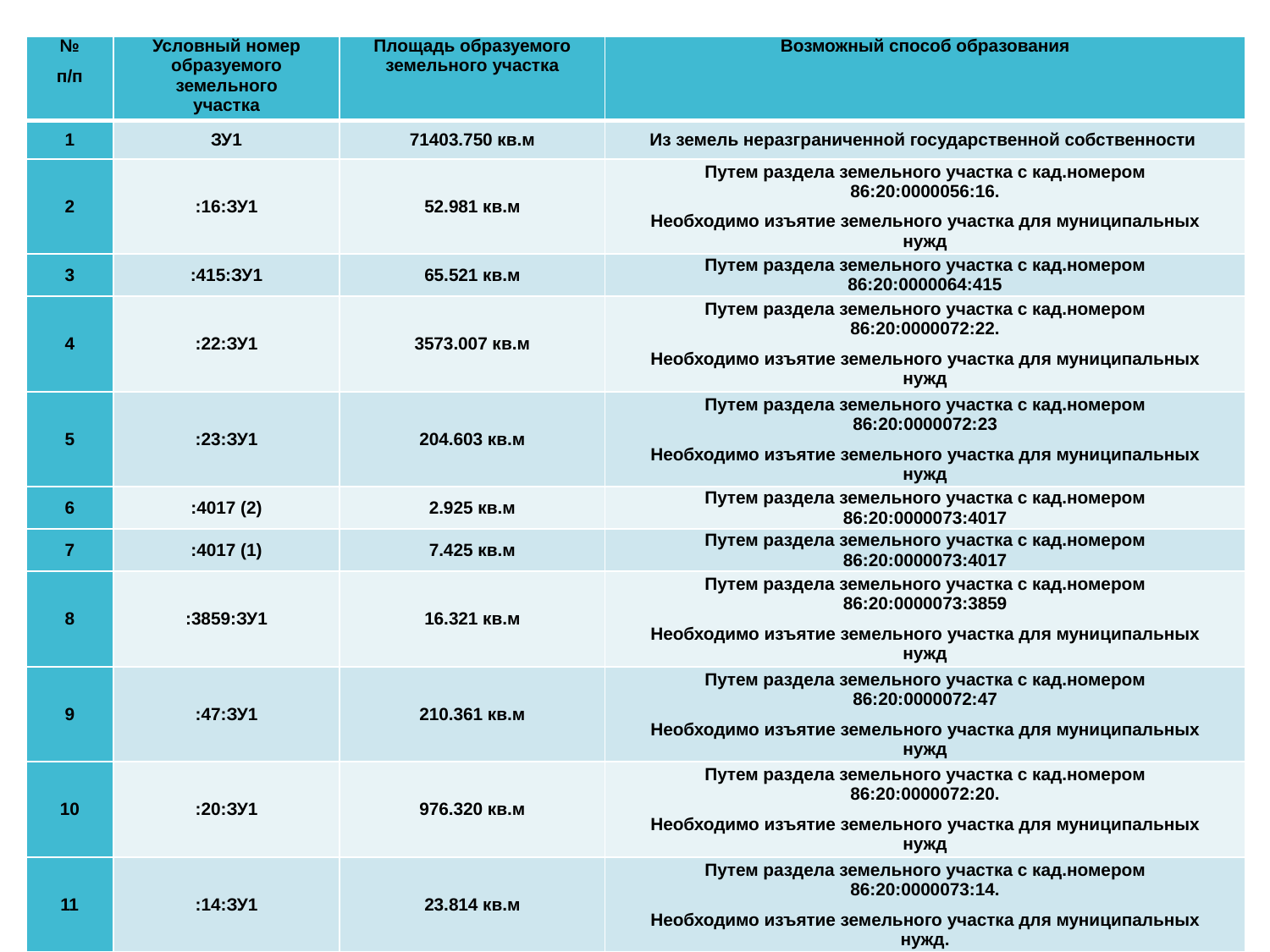

| № п/п | Условный номер образуемого земельного участка | Площадь образуемого земельного участка | Возможный способ образования |
| --- | --- | --- | --- |
| 1 | ЗУ1 | 71403.750 кв.м | Из земель неразграниченной государственной собственности |
| 2 | :16:ЗУ1 | 52.981 кв.м | Путем раздела земельного участка с кад.номером 86:20:0000056:16. Необходимо изъятие земельного участка для муниципальных нужд |
| 3 | :415:ЗУ1 | 65.521 кв.м | Путем раздела земельного участка с кад.номером 86:20:0000064:415 |
| 4 | :22:ЗУ1 | 3573.007 кв.м | Путем раздела земельного участка с кад.номером 86:20:0000072:22. Необходимо изъятие земельного участка для муниципальных нужд |
| 5 | :23:ЗУ1 | 204.603 кв.м | Путем раздела земельного участка с кад.номером 86:20:0000072:23 Необходимо изъятие земельного участка для муниципальных нужд |
| 6 | :4017 (2) | 2.925 кв.м | Путем раздела земельного участка с кад.номером 86:20:0000073:4017 |
| 7 | :4017 (1) | 7.425 кв.м | Путем раздела земельного участка с кад.номером 86:20:0000073:4017 |
| 8 | :3859:ЗУ1 | 16.321 кв.м | Путем раздела земельного участка с кад.номером 86:20:0000073:3859 Необходимо изъятие земельного участка для муниципальных нужд |
| 9 | :47:ЗУ1 | 210.361 кв.м | Путем раздела земельного участка с кад.номером 86:20:0000072:47 Необходимо изъятие земельного участка для муниципальных нужд |
| 10 | :20:ЗУ1 | 976.320 кв.м | Путем раздела земельного участка с кад.номером 86:20:0000072:20. Необходимо изъятие земельного участка для муниципальных нужд |
| 11 | :14:ЗУ1 | 23.814 кв.м | Путем раздела земельного участка с кад.номером 86:20:0000073:14. Необходимо изъятие земельного участка для муниципальных нужд. |
Для линейных объектов инженерной инфраструктуры, предусмотренных к переносу/переустройству из зоны планируемой реконструкции ул.Нефтяников должны быть сформированы временные земельные участки на момент проектирования и строительства.
Границы временных участков устанавливаются на стадии архитектурно-строительного проектирования